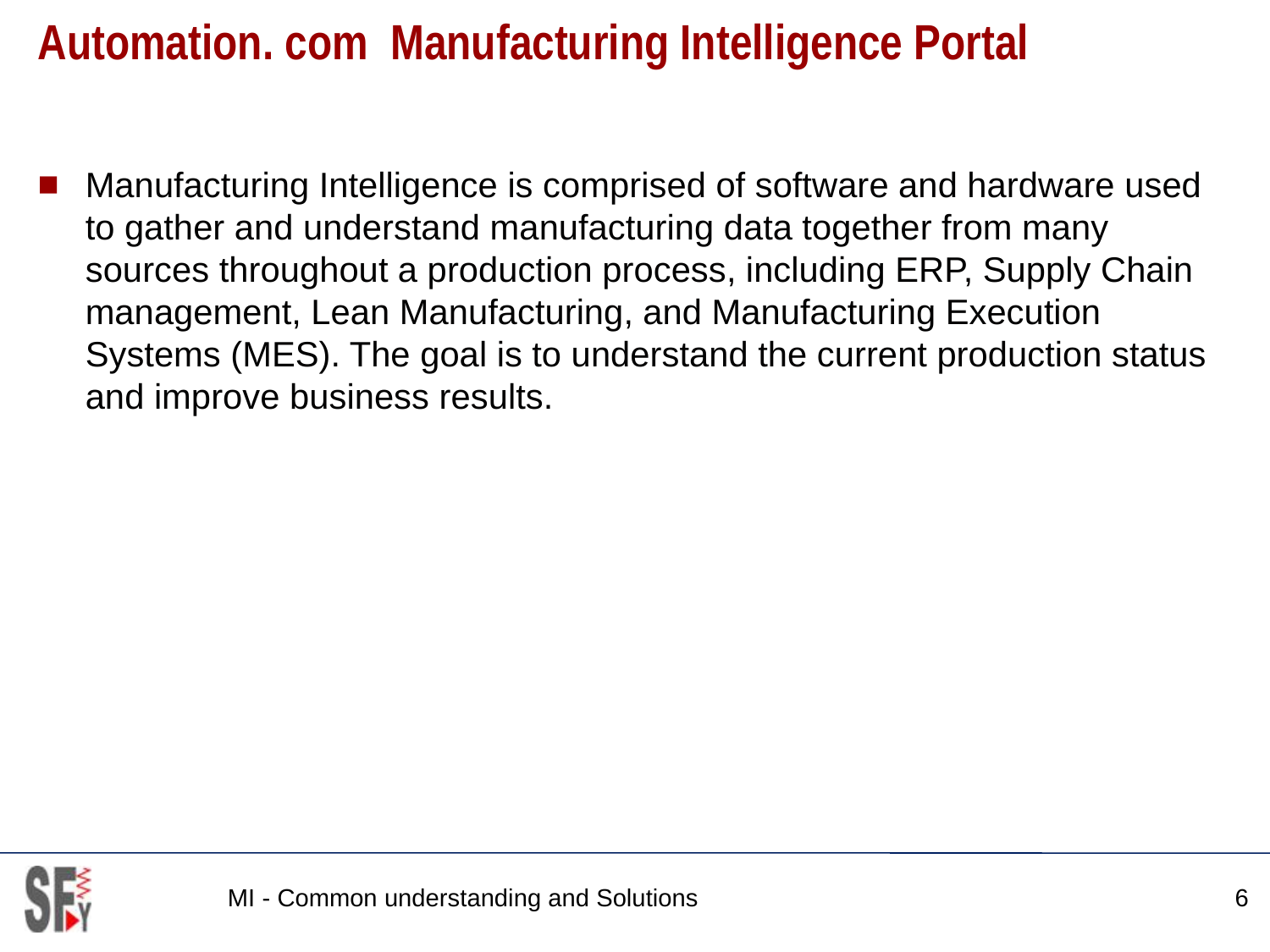

# Automation. com  Manufacturing Intelligence Portal
Manufacturing Intelligence is comprised of software and hardware used to gather and understand manufacturing data together from many sources throughout a production process, including ERP, Supply Chain management, Lean Manufacturing, and Manufacturing Execution Systems (MES). The goal is to understand the current production status and improve business results.
MI - Common understanding and Solutions
6